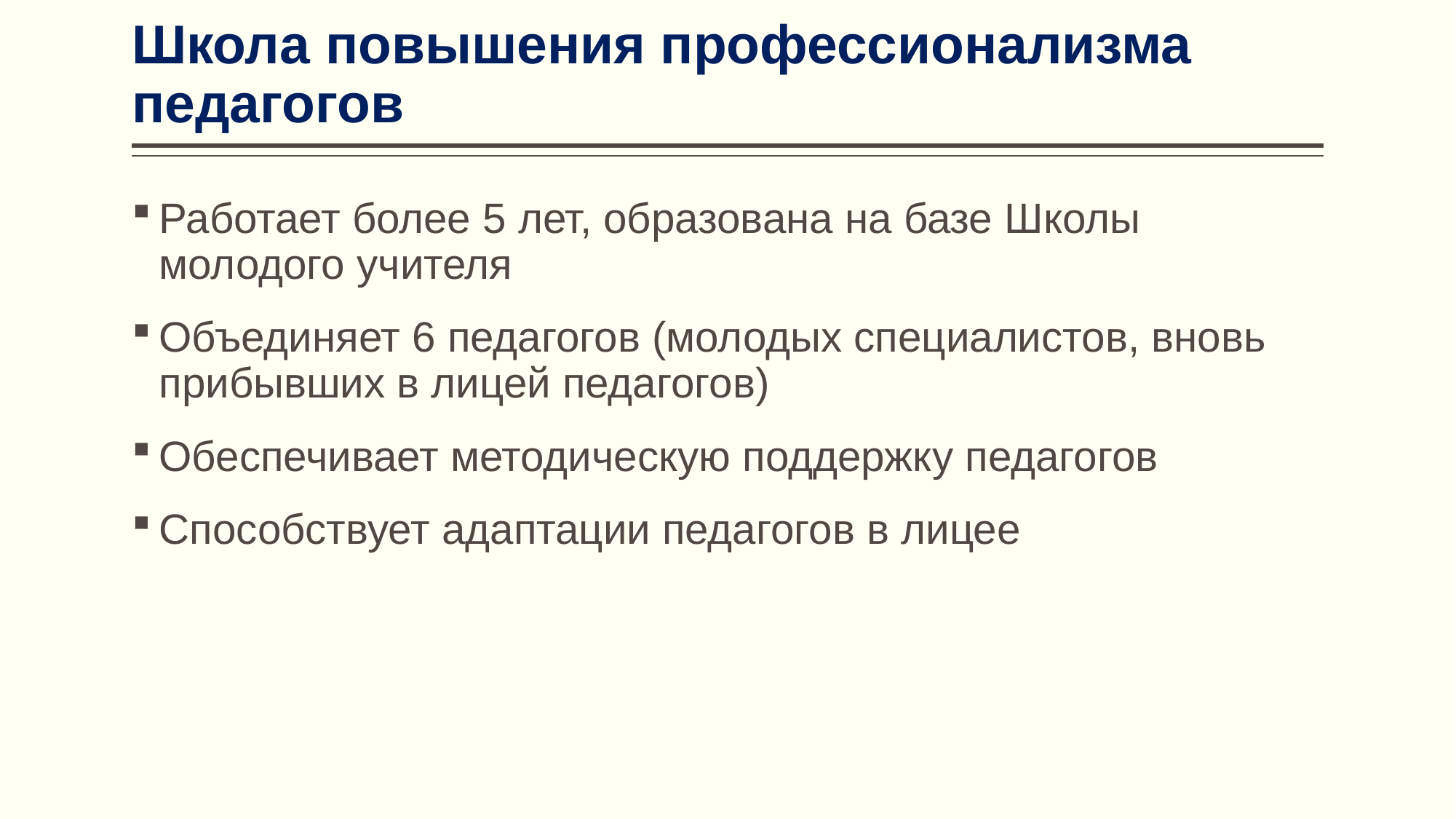

# Школа повышения профессионализма педагогов
Работает более 5 лет, образована на базе Школы молодого учителя
Объединяет 6 педагогов (молодых специалистов, вновь прибывших в лицей педагогов)
Обеспечивает методическую поддержку педагогов
Способствует адаптации педагогов в лицее